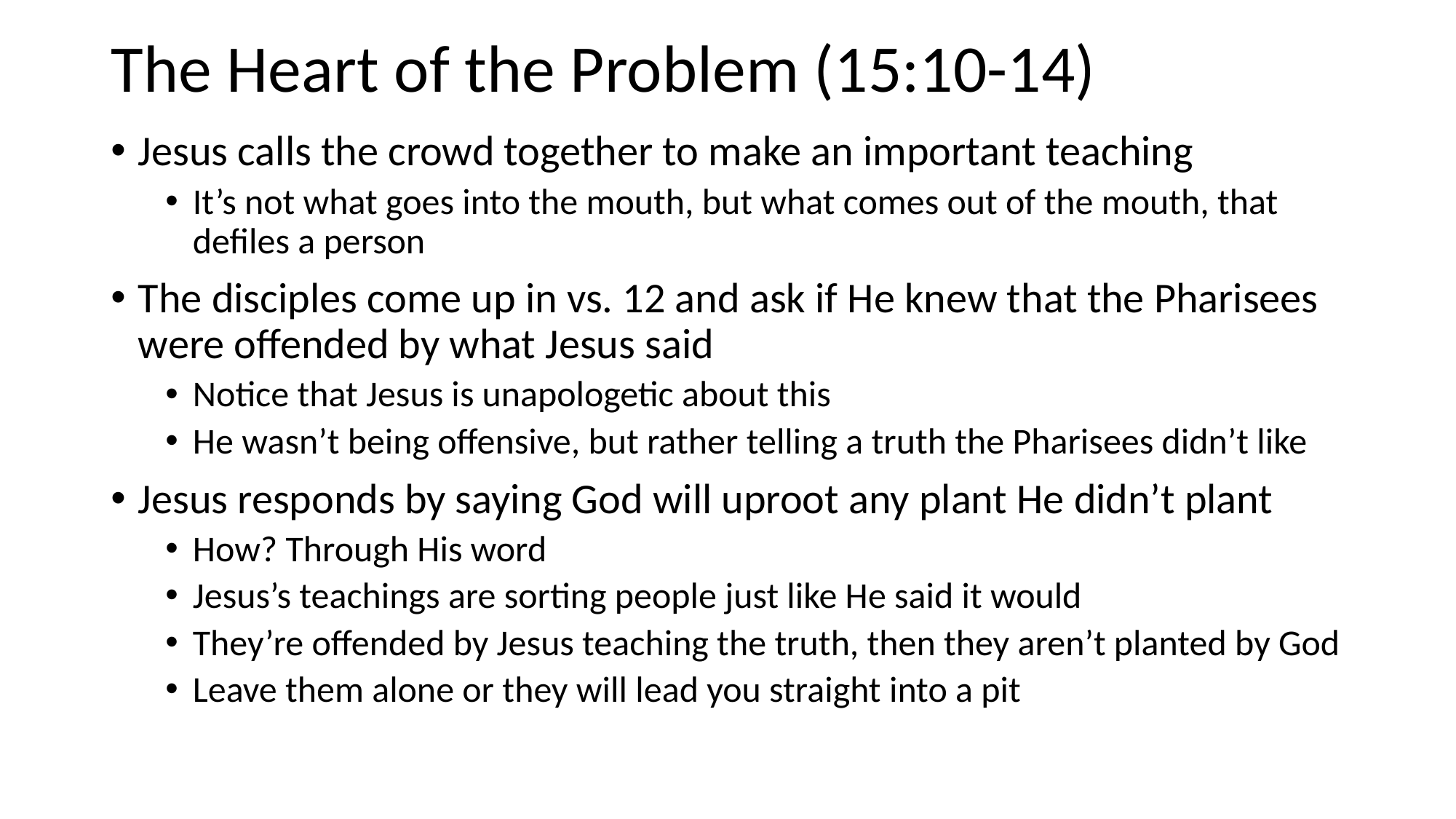

# The Heart of the Problem (15:10-14)
Jesus calls the crowd together to make an important teaching
It’s not what goes into the mouth, but what comes out of the mouth, that defiles a person
The disciples come up in vs. 12 and ask if He knew that the Pharisees were offended by what Jesus said
Notice that Jesus is unapologetic about this
He wasn’t being offensive, but rather telling a truth the Pharisees didn’t like
Jesus responds by saying God will uproot any plant He didn’t plant
How? Through His word
Jesus’s teachings are sorting people just like He said it would
They’re offended by Jesus teaching the truth, then they aren’t planted by God
Leave them alone or they will lead you straight into a pit